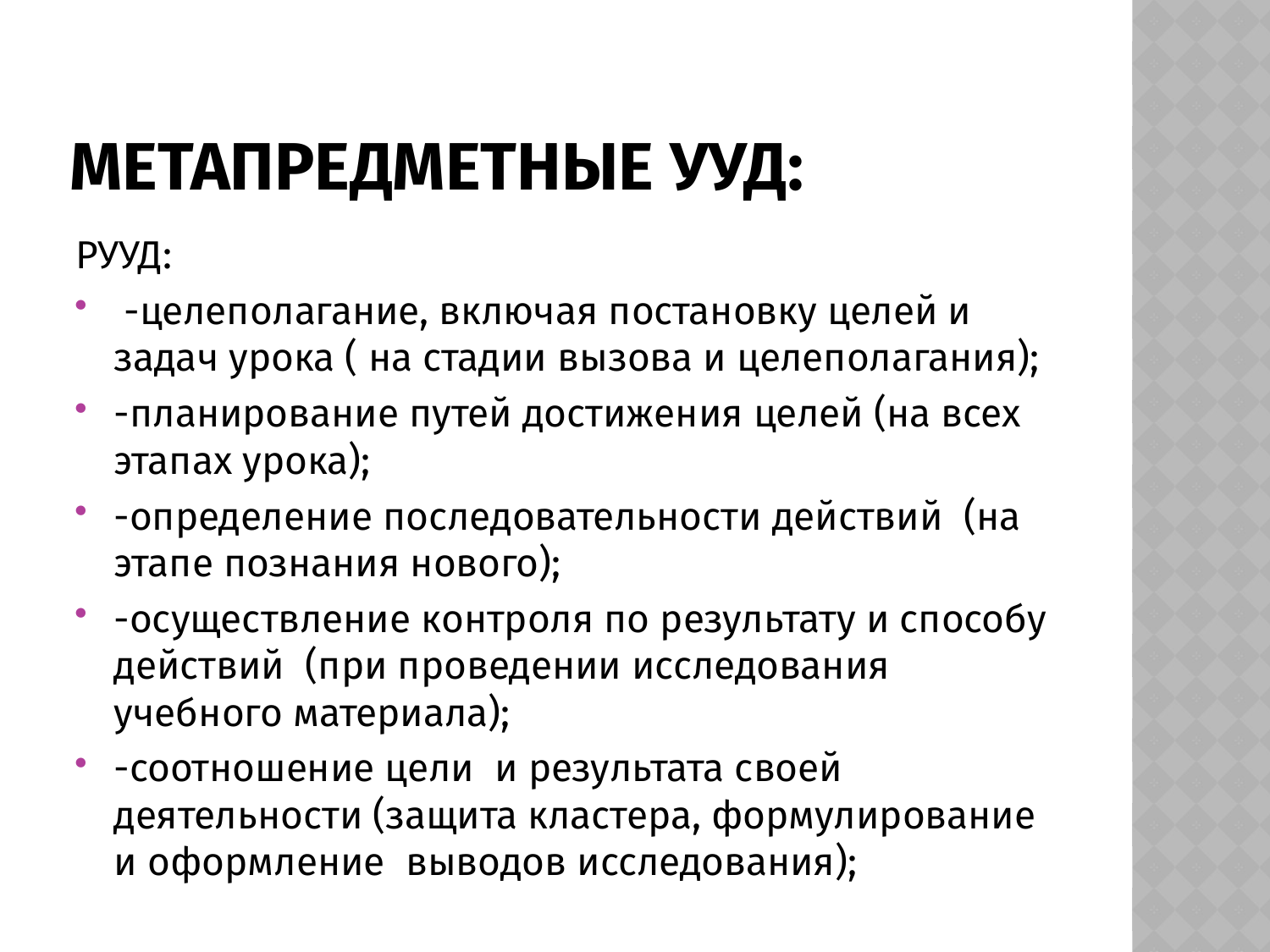

# Метапредметные УУД:
РУУД:
 -целеполагание, включая постановку целей и задач урока ( на стадии вызова и целеполагания);
-планирование путей достижения целей (на всех этапах урока);
-определение последовательности действий  (на этапе познания нового);
-осуществление контроля по результату и способу действий  (при проведении исследования учебного материала);
-соотношение цели  и результата своей деятельности (защита кластера, формулирование и оформление  выводов исследования);